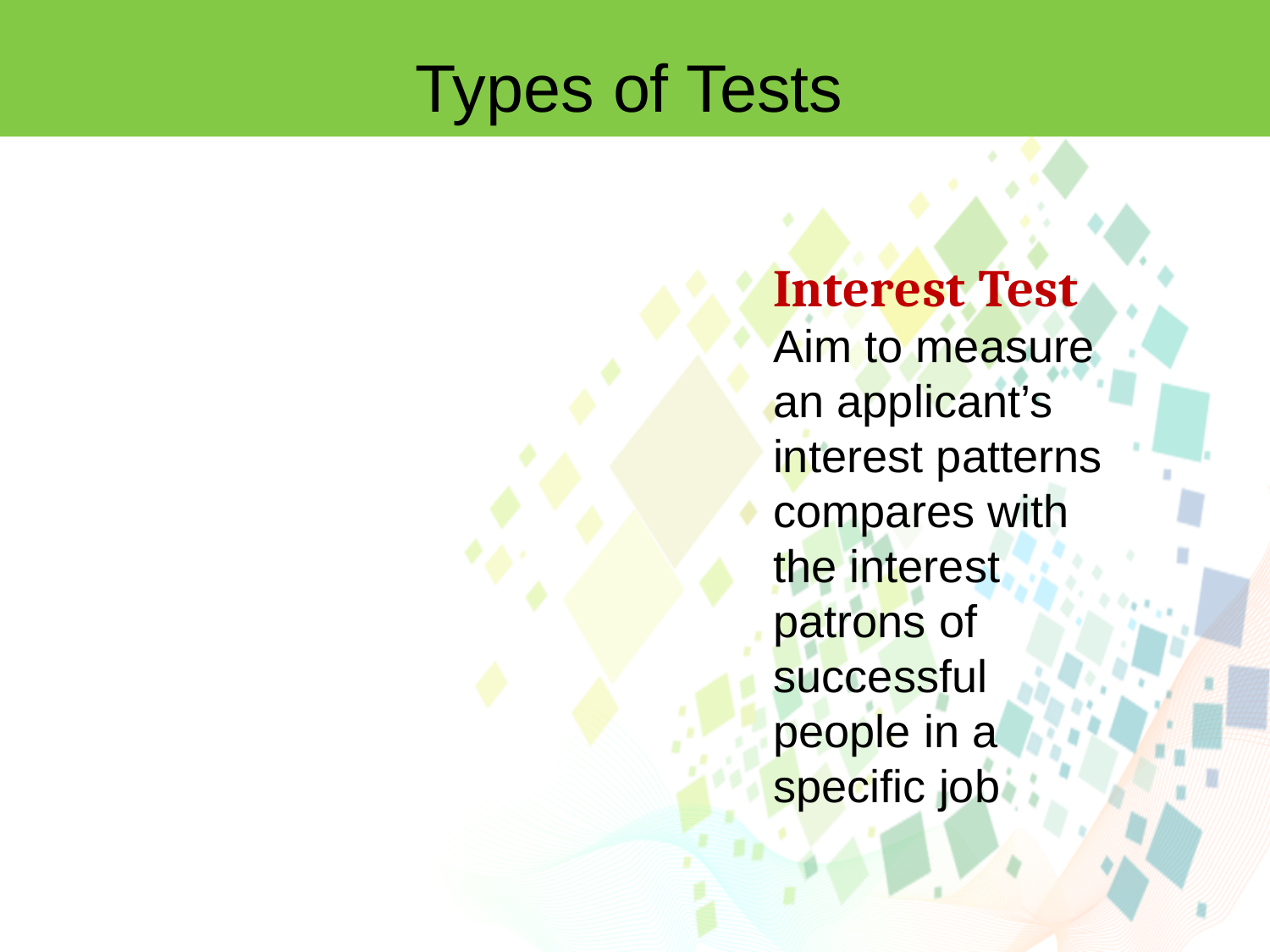

Types of Tests
Interest Test
Aim to measure an applicant’s interest patterns compares with the interest patrons of successful people in a specific job